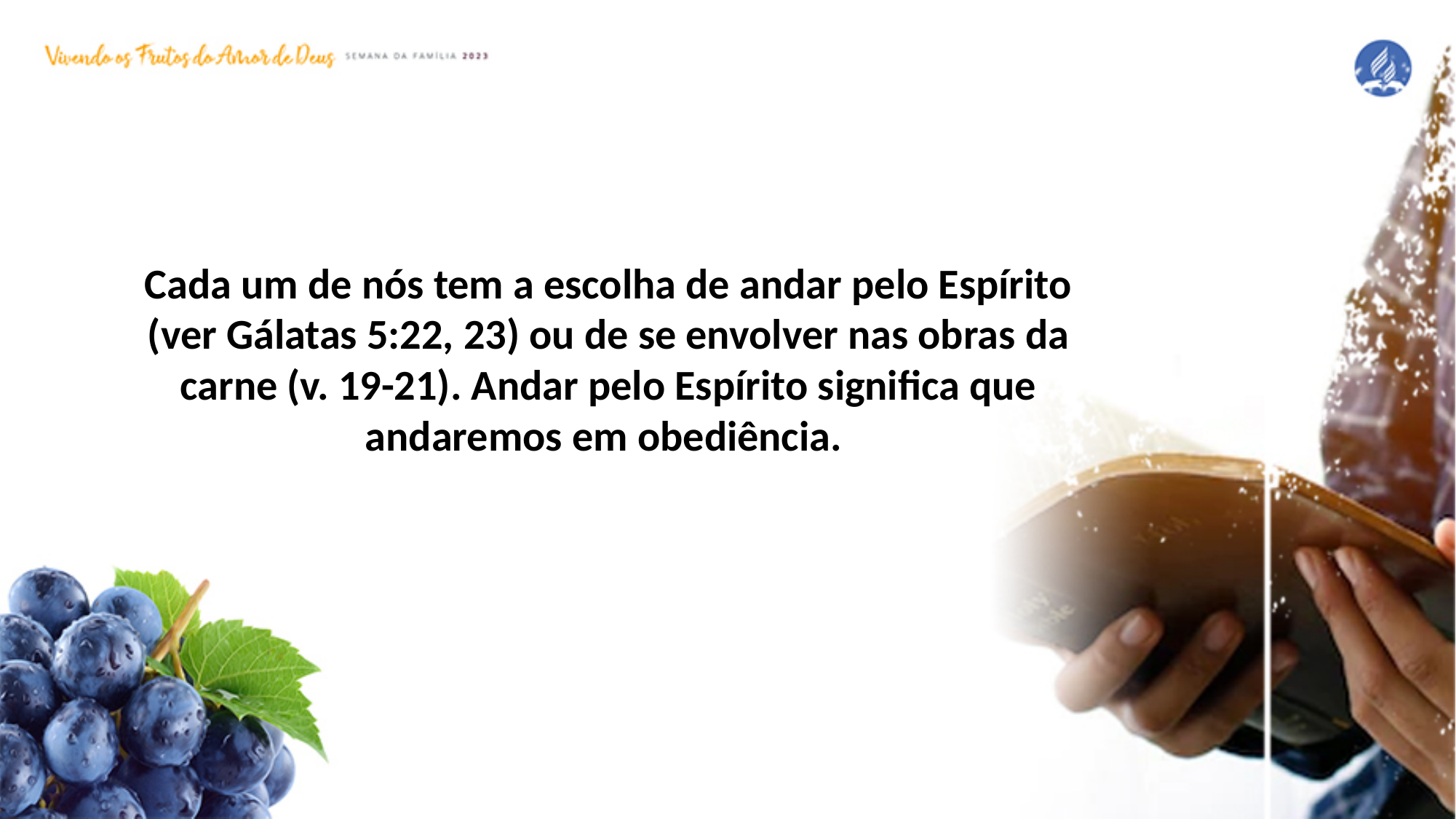

Cada um de nós tem a escolha de andar pelo Espírito (ver Gálatas 5:22, 23) ou de se envolver nas obras da carne (v. 19-21). Andar pelo Espírito significa que andaremos em obediência.